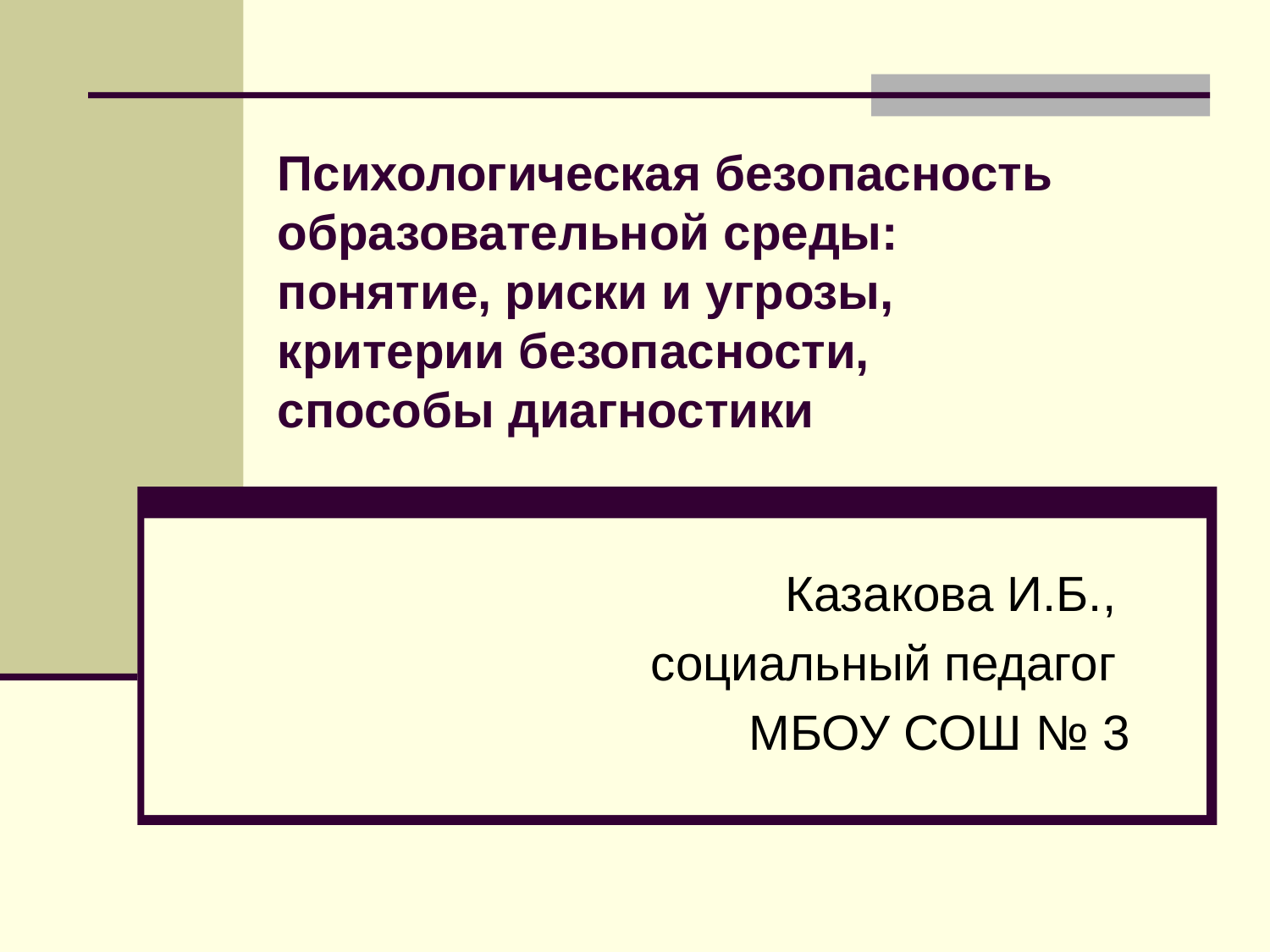

# Психологическая безопасность образовательной среды: понятие, риски и угрозы, критерии безопасности, способы диагностики
Казакова И.Б.,
социальный педагог
МБОУ СОШ № 3